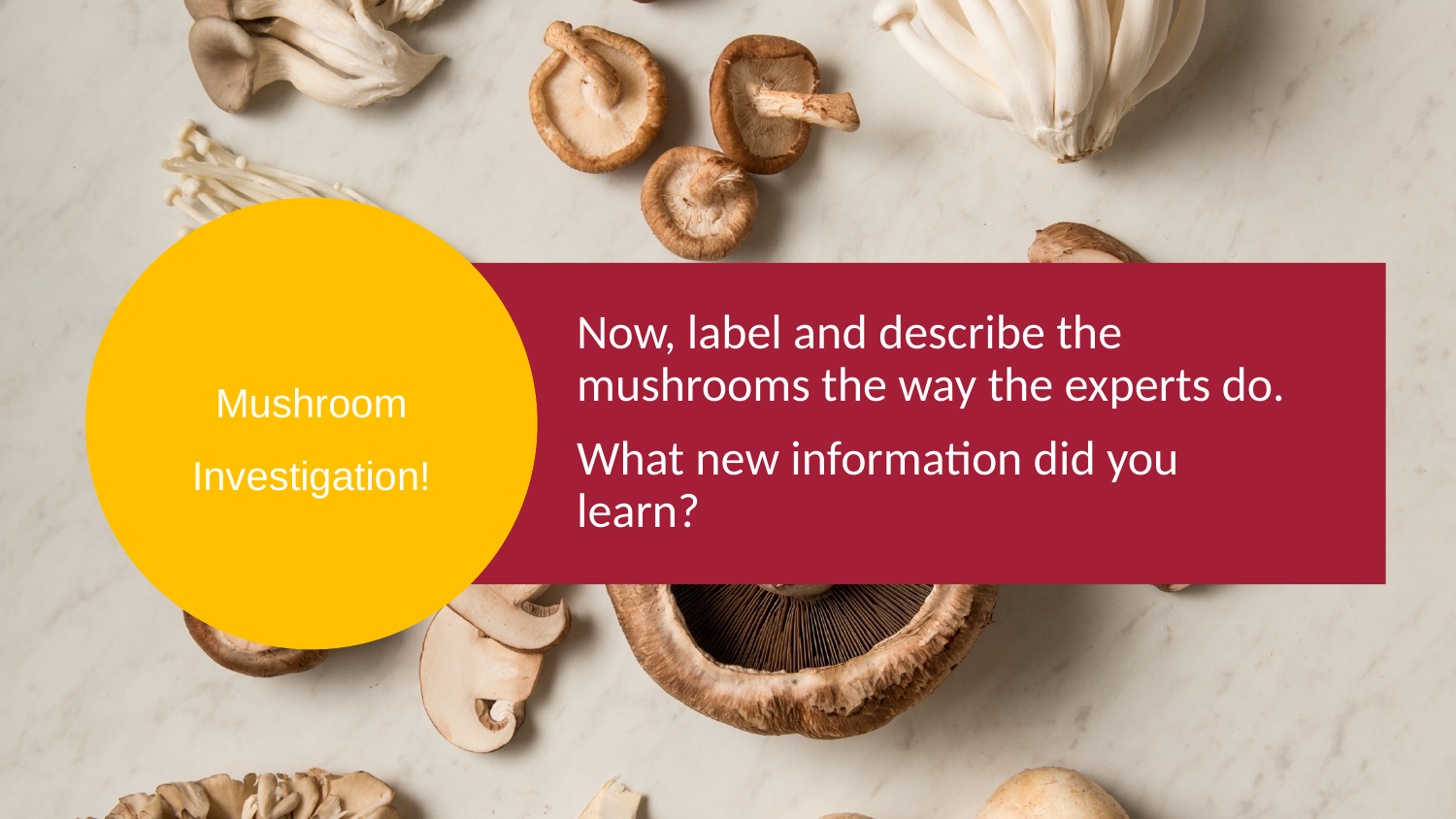

Now, label and describe the mushrooms the way the experts do.
What new information did you learn?

Mushroom
Investigation!